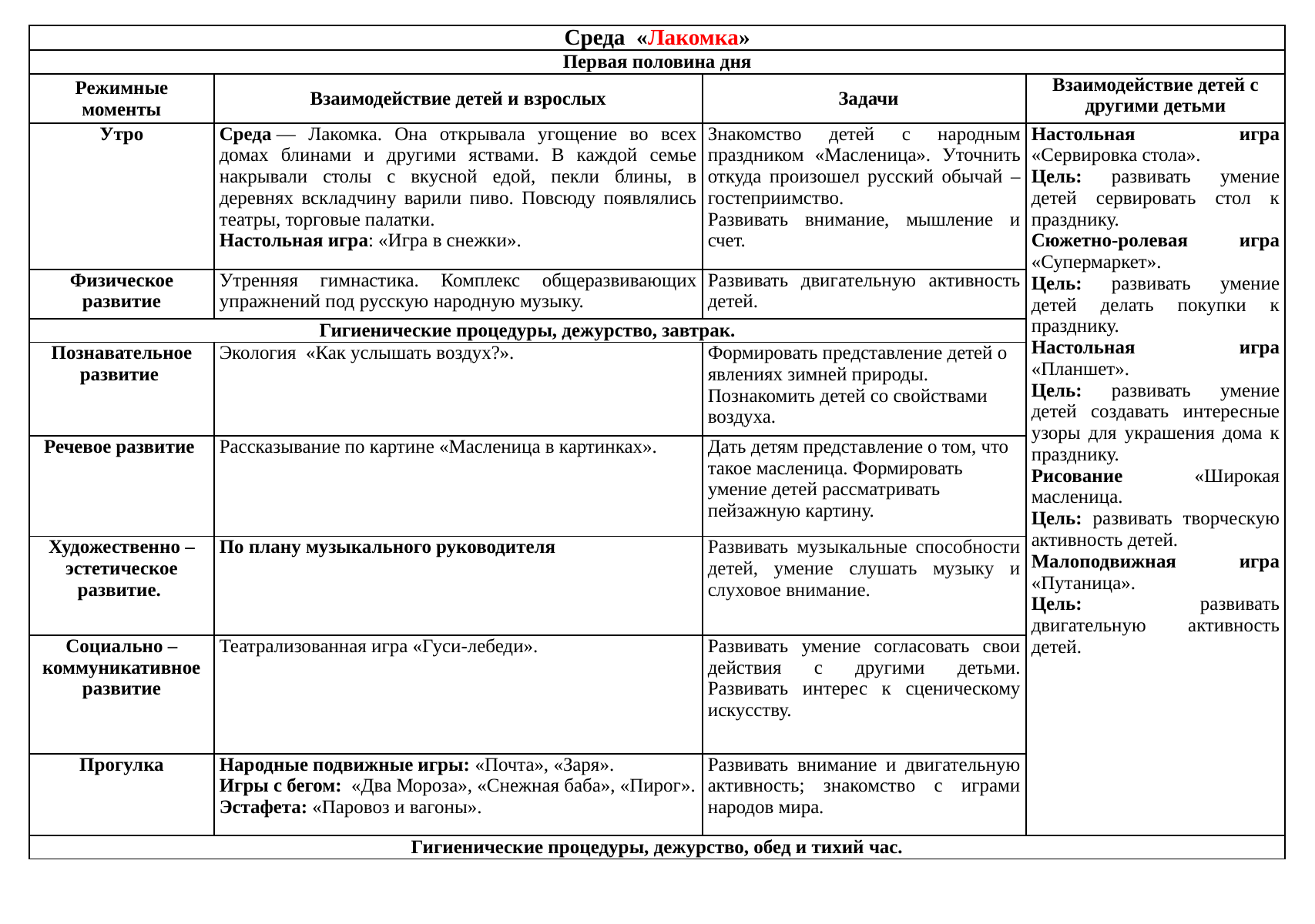

| Среда «Лакомка» |  |  |  |
| --- | --- | --- | --- |
| Первая половина дня |  |  |  |
| Режимные моменты | Взаимодействие детей и взрослых | Задачи | Взаимодействие детей с другими детьми |
| Утро | Среда — Лакомка. Она открывала угощение во всех домах блинами и другими яствами. В каждой семье накрывали столы с вкусной едой, пекли блины, в деревнях вскладчину варили пиво. Повсюду появлялись театры, торговые палатки. Настольная игра: «Игра в снежки». | Знакомство детей с народным праздником «Масленица». Уточнить откуда произошел русский обычай – гостеприимство. Развивать внимание, мышление и счет. | Настольная игра «Сервировка стола». Цель: развивать умение детей сервировать стол к празднику. Сюжетно-ролевая игра «Супермаркет». Цель: развивать умение детей делать покупки к празднику. Настольная игра «Планшет». Цель: развивать умение детей создавать интересные узоры для украшения дома к празднику. Рисование «Широкая масленица. Цель: развивать творческую активность детей. Малоподвижная игра «Путаница». Цель: развивать двигательную активность детей. |
| Физическое развитие | Утренняя гимнастика. Комплекс общеразвивающих упражнений под русскую народную музыку. | Развивать двигательную активность детей. |  |
| Гигиенические процедуры, дежурство, завтрак. |  |  |  |
| Познавательное развитие | Экология «Как услышать воздух?». | Формировать представление детей о явлениях зимней природы. Познакомить детей со свойствами воздуха. |  |
| Речевое развитие | Рассказывание по картине «Масленица в картинках». | Дать детям представление о том, что такое масленица. Формировать умение детей рассматривать пейзажную картину. |  |
| Художественно – эстетическое развитие. | По плану музыкального руководителя | Развивать музыкальные способности детей, умение слушать музыку и слуховое внимание. |  |
| Социально – коммуникативное развитие | Театрализованная игра «Гуси-лебеди». | Развивать умение согласовать свои действия с другими детьми. Развивать интерес к сценическому искусству. |  |
| Прогулка | Народные подвижные игры: «Почта», «Заря». Игры с бегом: «Два Мороза», «Снежная баба», «Пирог». Эстафета: «Паровоз и вагоны». | Развивать внимание и двигательную активность; знакомство с играми народов мира. |  |
| Гигиенические процедуры, дежурство, обед и тихий час. |  |  |  |